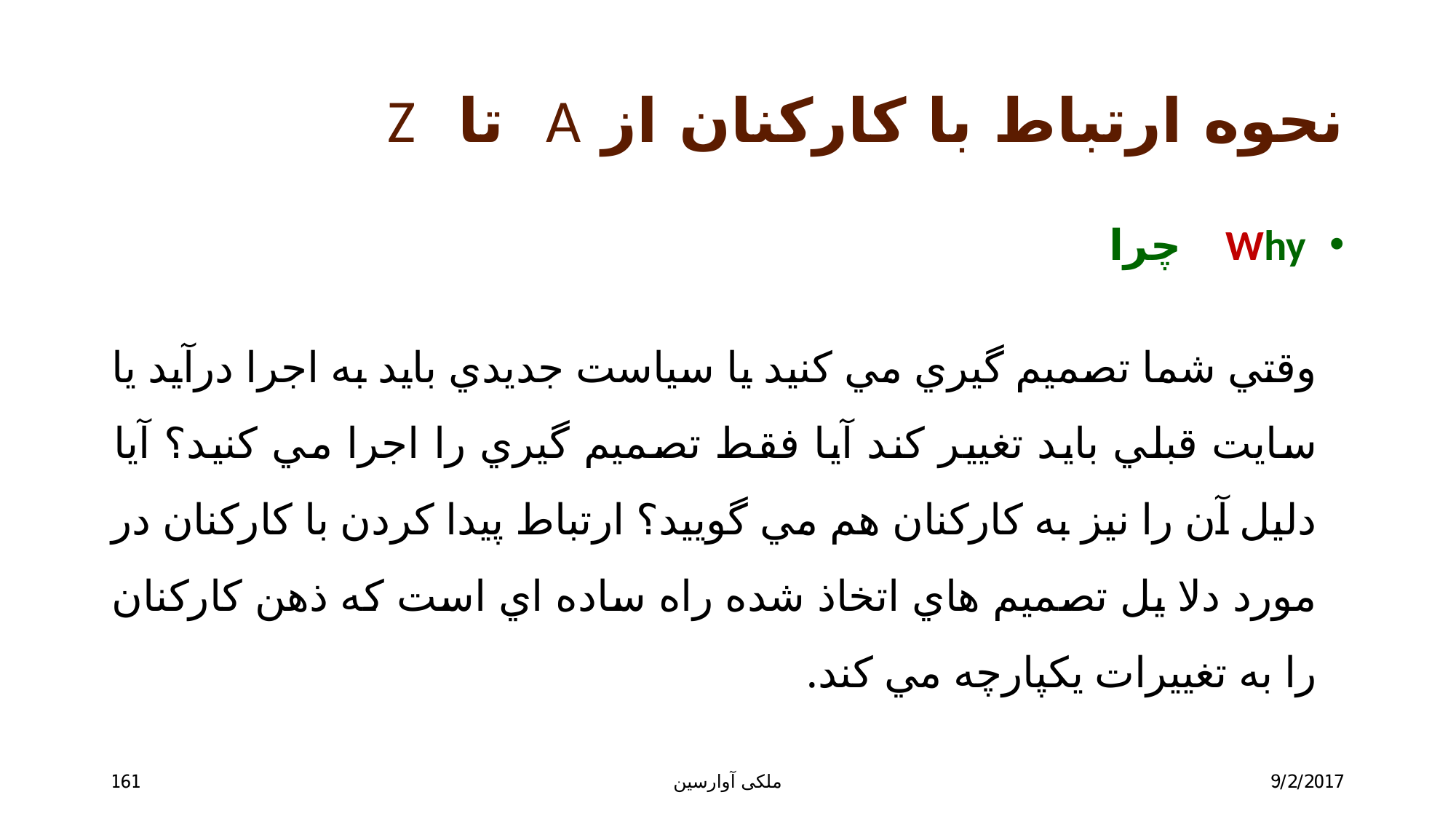

# نحوه ارتباط با کارکنان از A  تا  Z
 Why    چرا
وقتي شما تصميم گيري مي کنيد يا سياست جديدي بايد به اجرا درآيد يا سايت قبلي بايد تغيير کند آيا فقط تصميم گيري را اجرا مي کنيد؟ آيا دليل آن را نيز به کارکنان هم مي گوييد؟ ارتباط پيدا کردن با کارکنان در مورد دلا يل تصميم هاي اتخاذ شده راه ساده اي است که ذهن کارکنان را به تغييرات يکپارچه مي کند.
161
ملکی آوارسین
9/2/2017